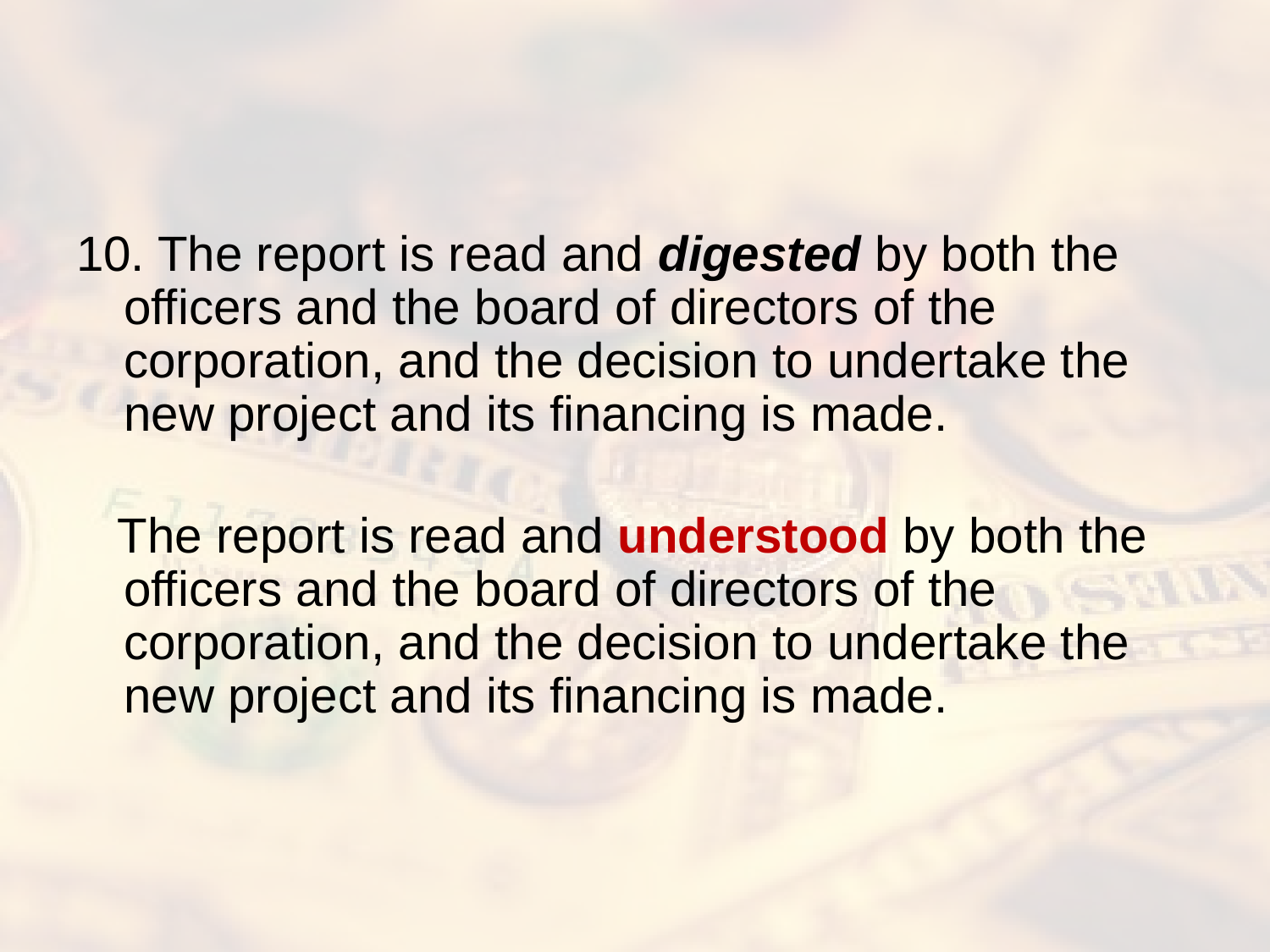

#
10. The report is read and digested by both the officers and the board of directors of the corporation, and the decision to undertake the new project and its financing is made.
   The report is read and understood by both the officers and the board of directors of the corporation, and the decision to undertake the new project and its financing is made.